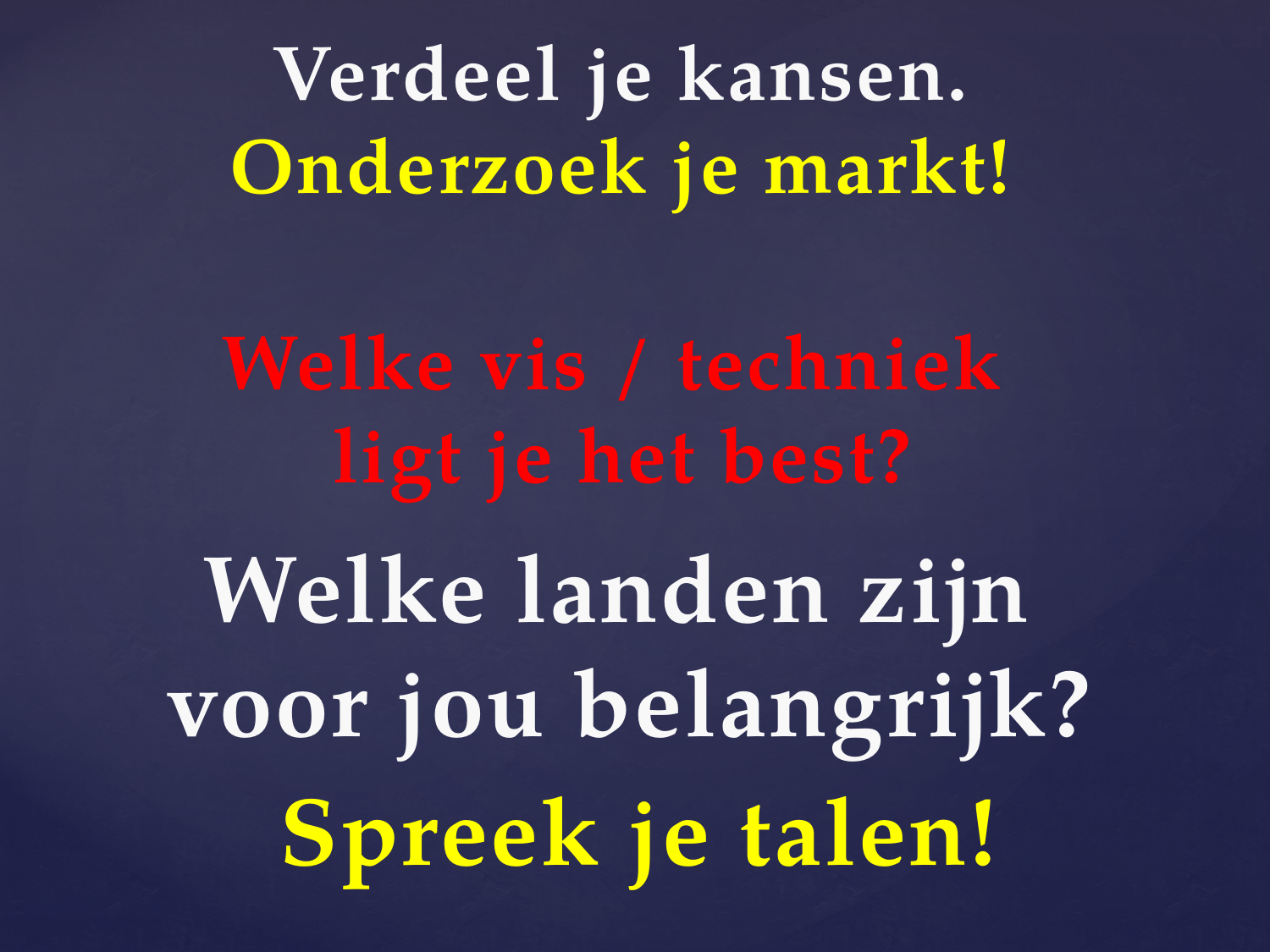

Verdeel je kansen.
Onderzoek je markt!
Welke vis / techniek
ligt je het best?

Welke landen zijn
 voor jou belangrijk?
Spreek je talen!